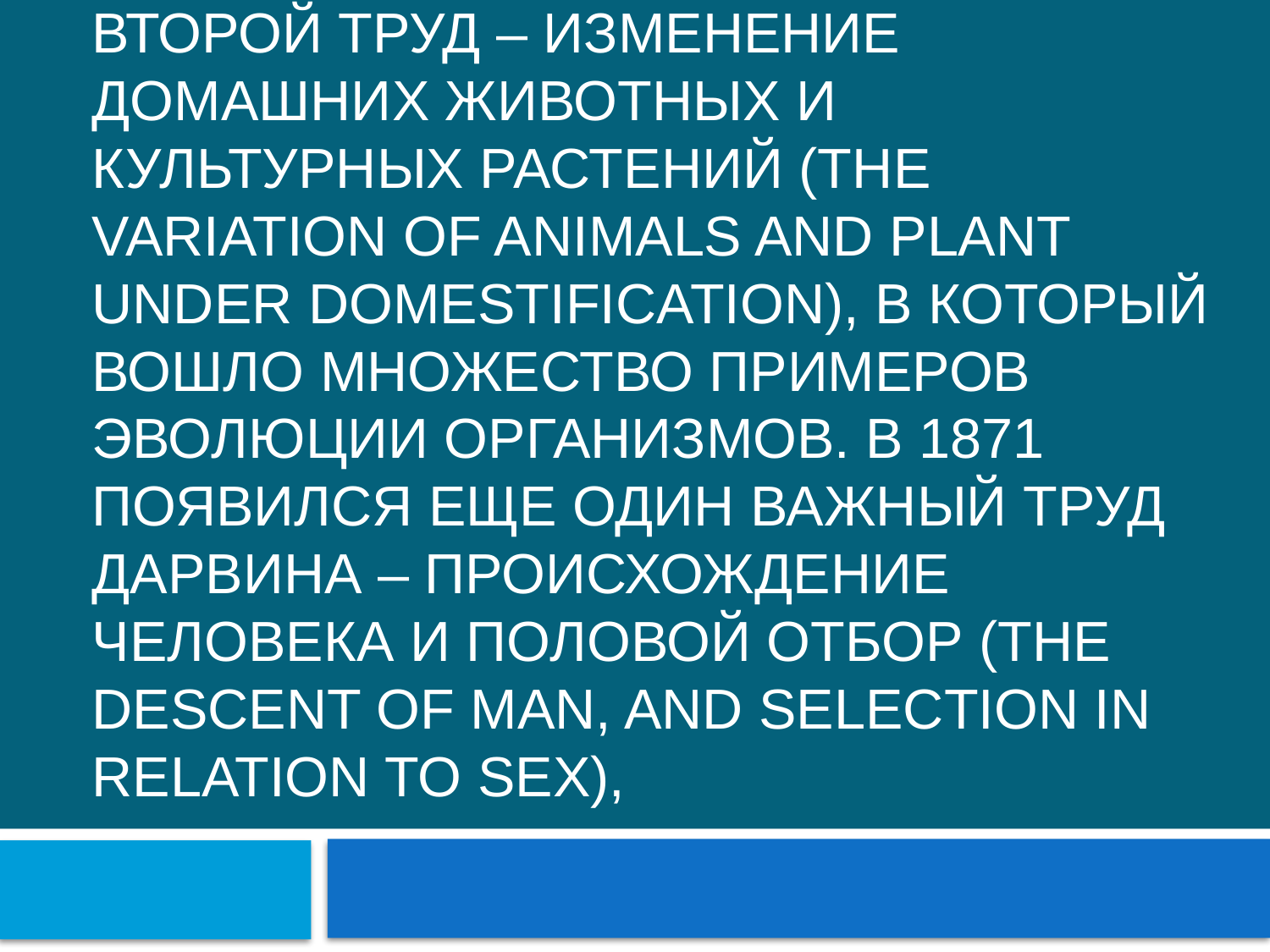

# В 1868 Дарвин опубликовал свой второй труд – Изменение домашних животных и культурных растений (The Variation of Animals and Plant under Domestification), в который вошло множество примеров эволюции организмов. В 1871 появился еще один важный труд Дарвина – Происхождение человека и половой отбор (The Descent of Man, and Selection in Relation to Sex),